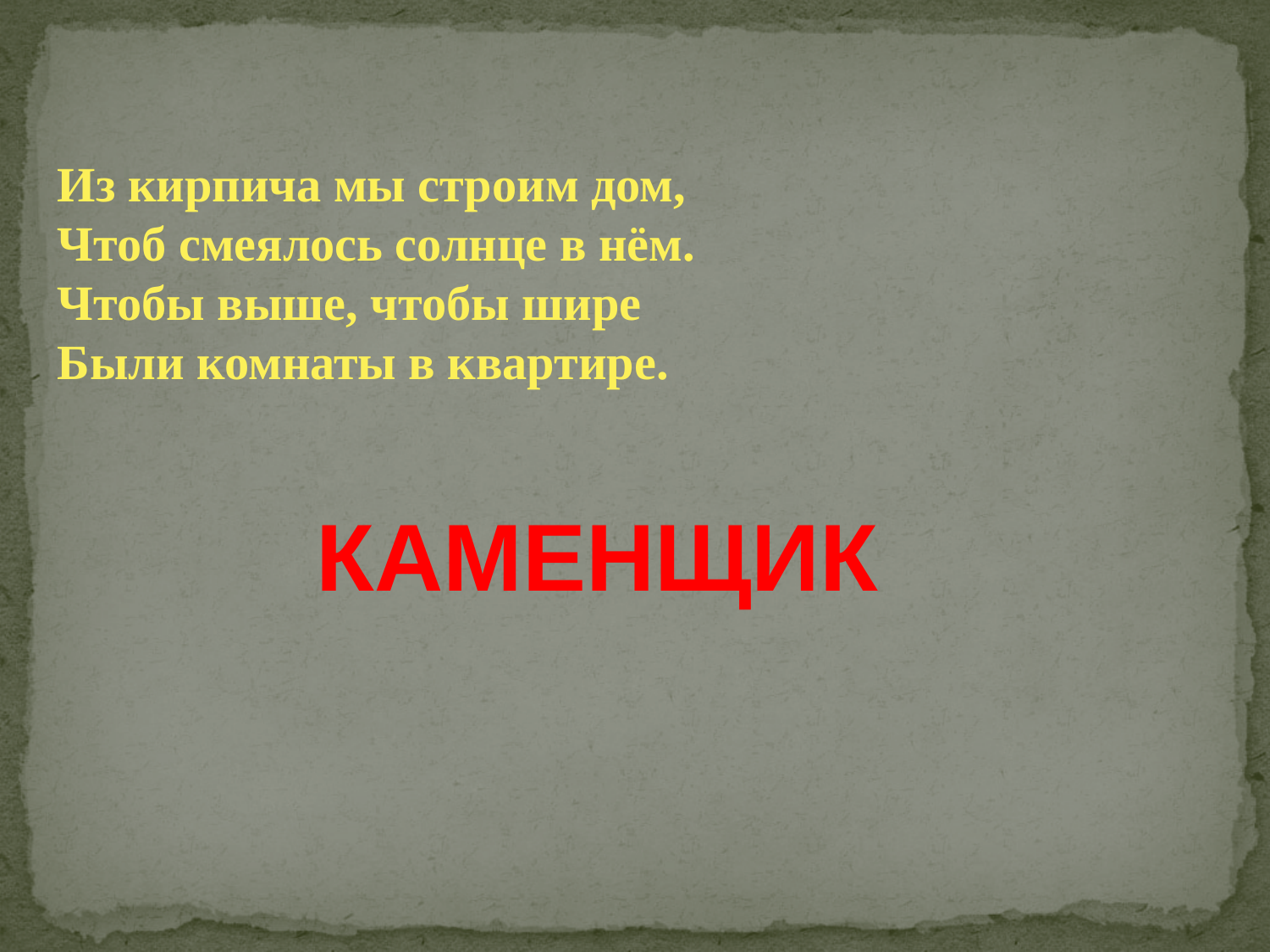

Из кирпича мы строим дом,
Чтоб смеялось солнце в нём.
Чтобы выше, чтобы шире
Были комнаты в квартире.
каменщик